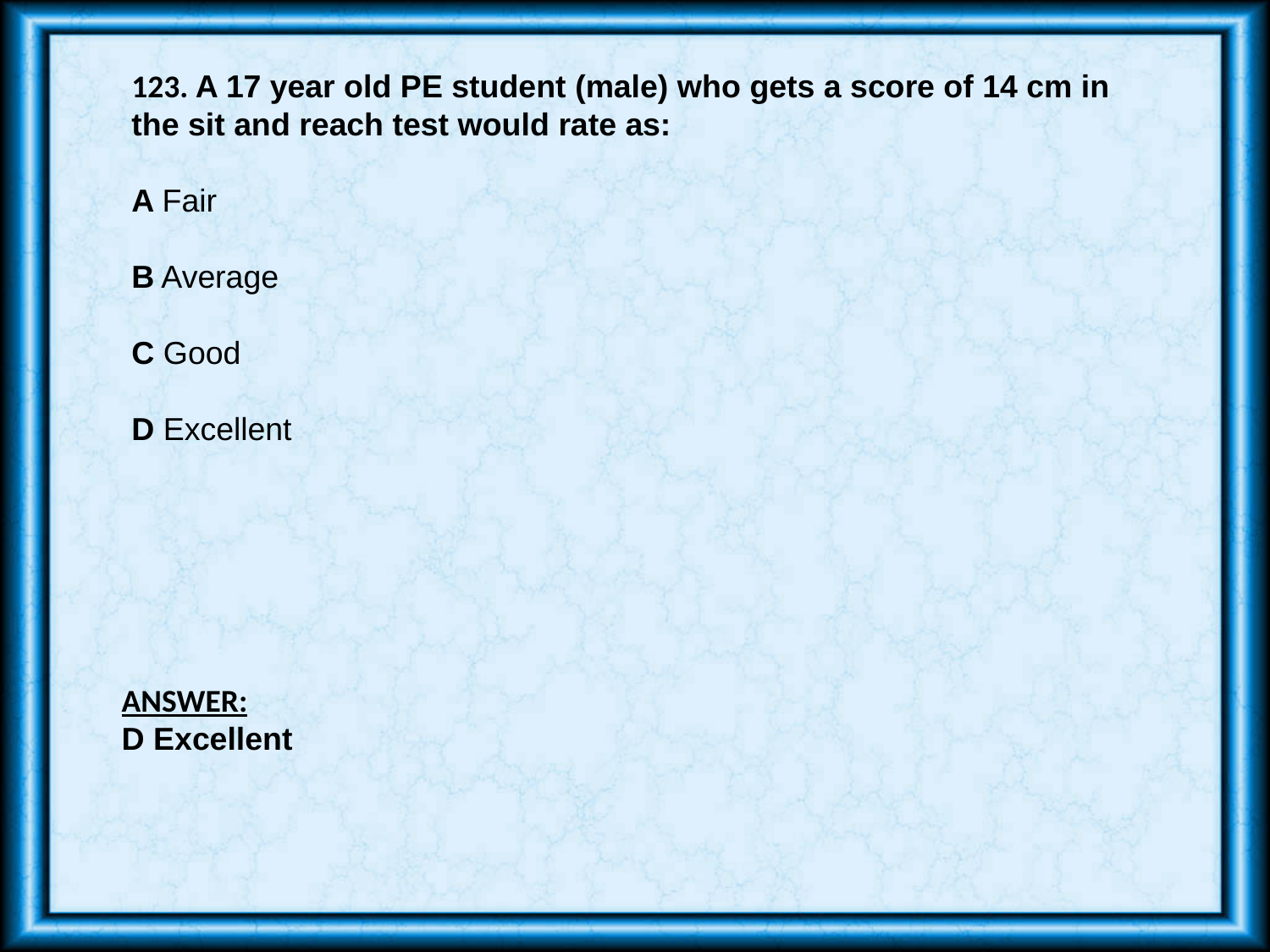

123. A 17 year old PE student (male) who gets a score of 14 cm in the sit and reach test would rate as:

A Fair

B Average

C Good

D Excellent

ANSWER:
D Excellent